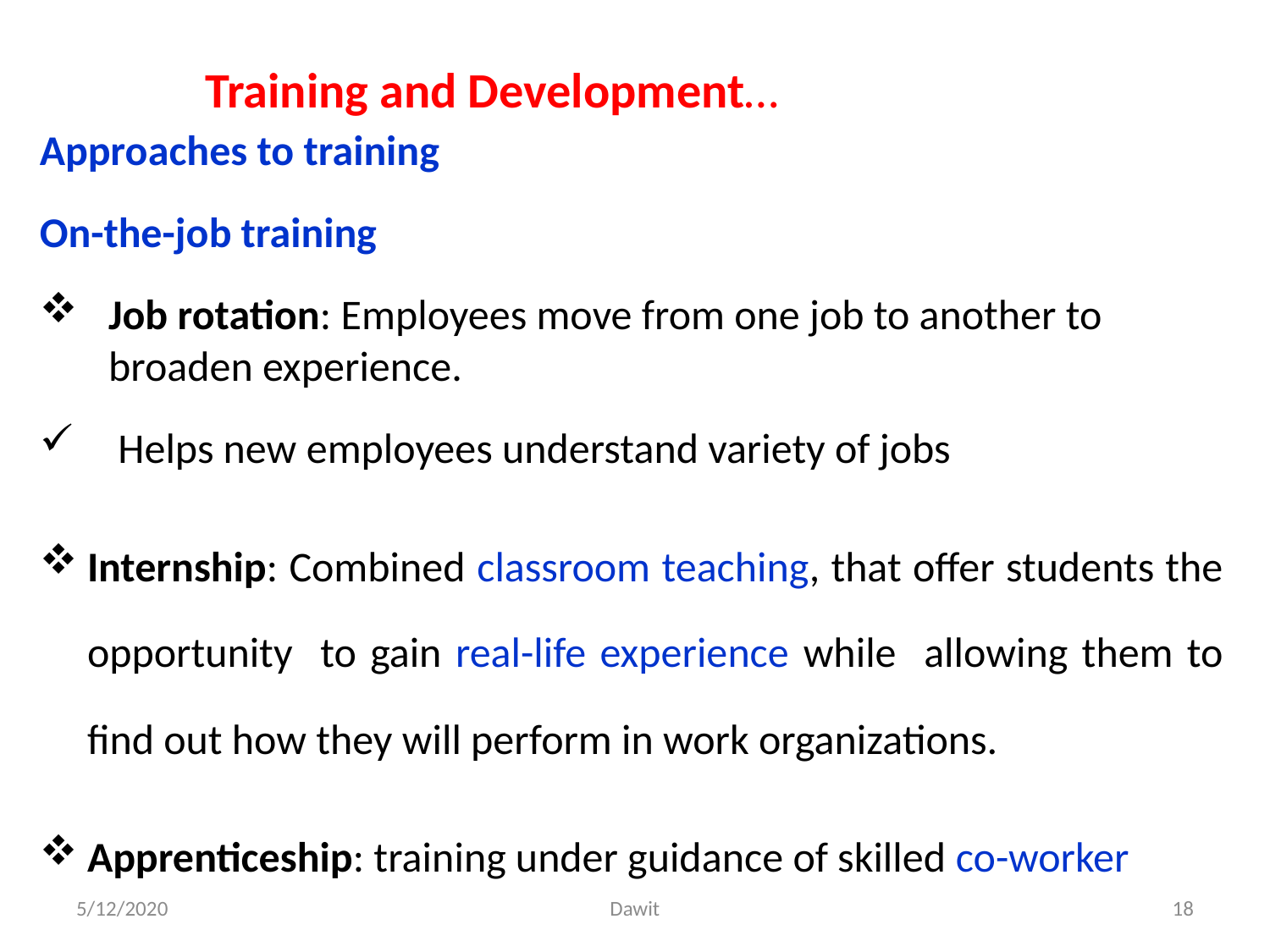

# Training and Development…
Approaches to training
On-the-job training
Job rotation: Employees move from one job to another to broaden experience.
 Helps new employees understand variety of jobs
Internship: Combined classroom teaching, that offer students the opportunity  to gain real-life experience while  allowing them to find out how they will perform in work organizations.
Apprenticeship: training under guidance of skilled co-worker

5/12/2020
Dawit
18